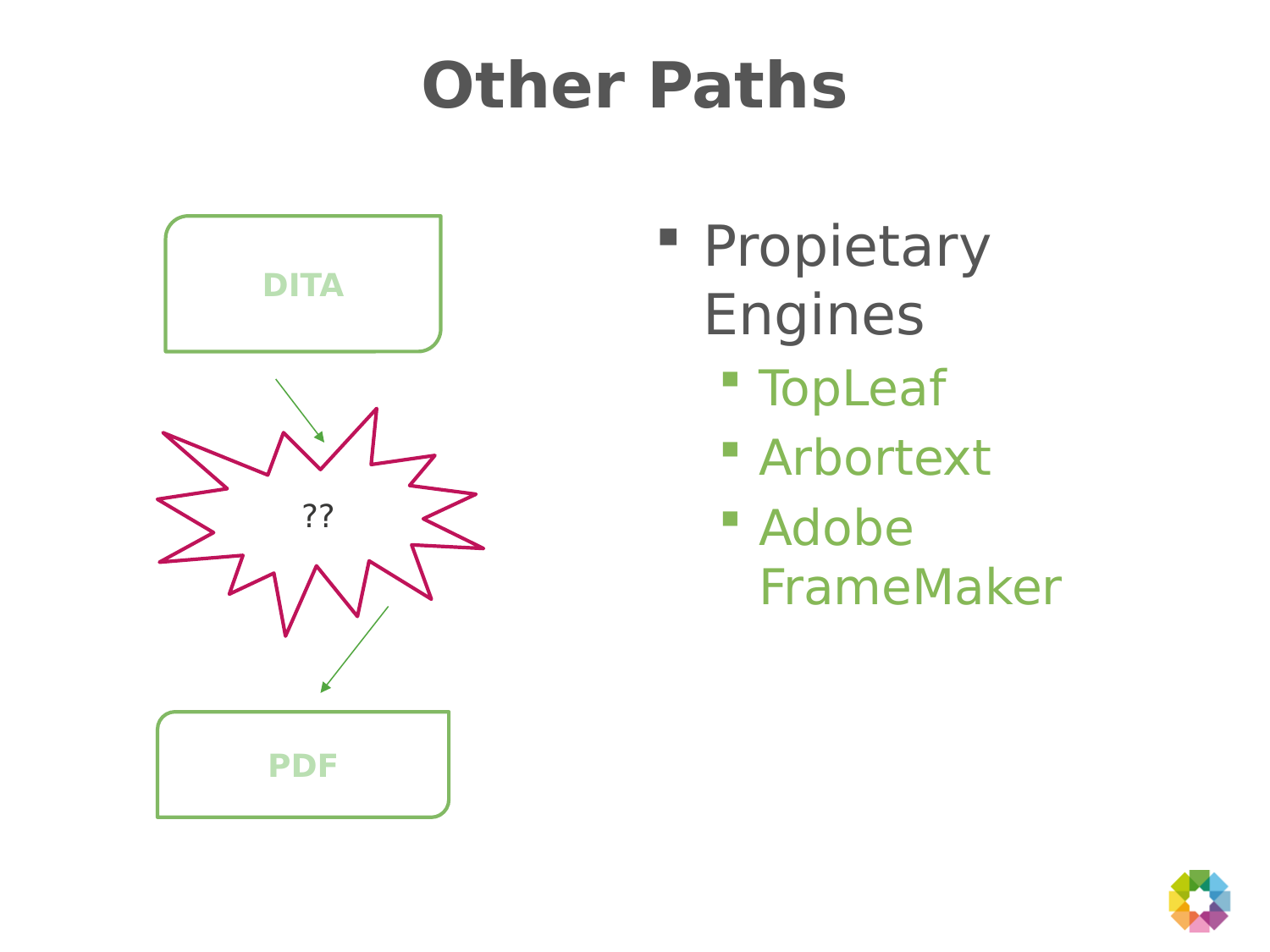

# Other Paths
Propietary Engines
TopLeaf
Arbortext
Adobe FrameMaker
DITA
??
PDF